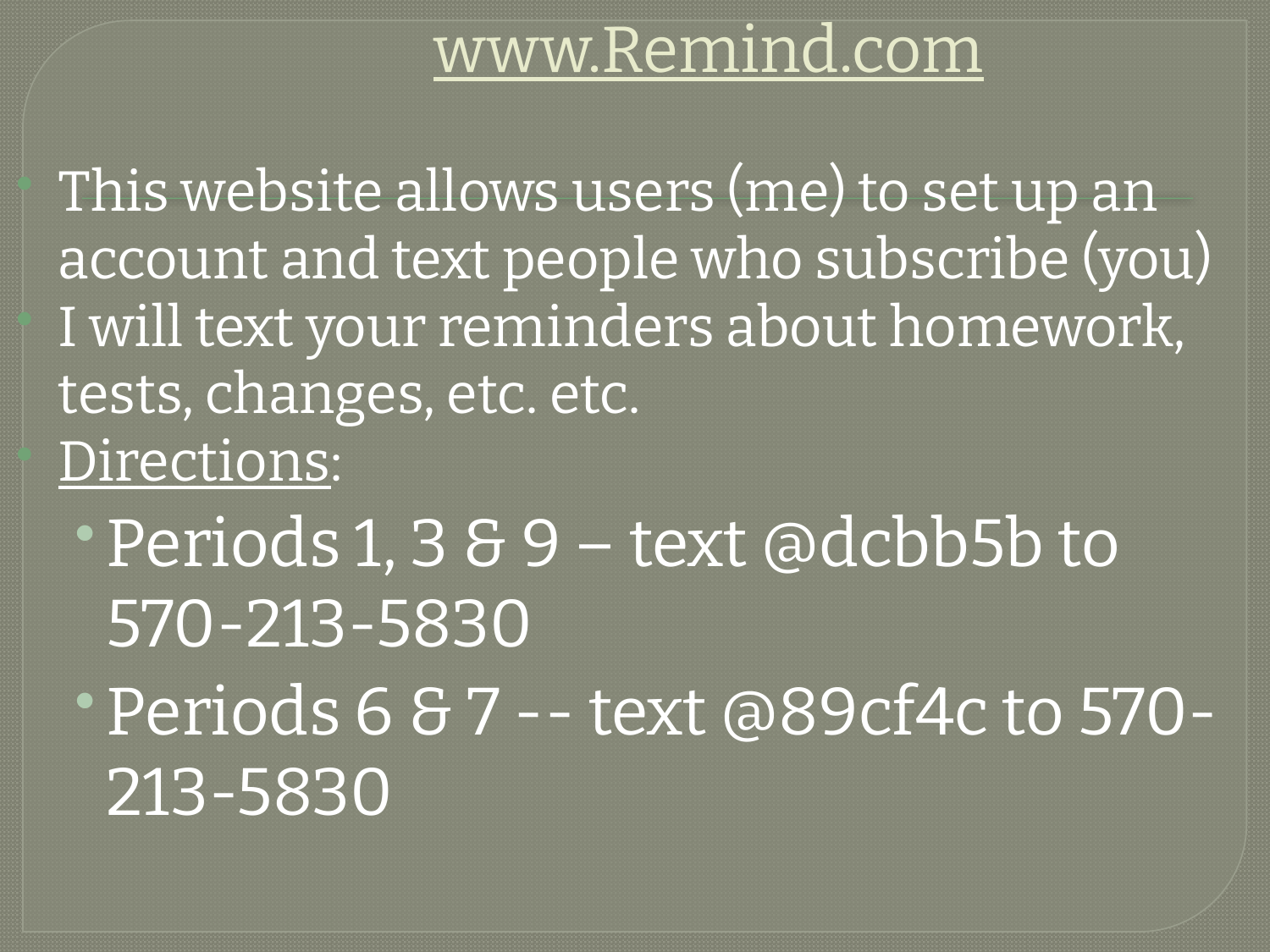

# www.Remind.com
This website allows users (me) to set up an account and text people who subscribe (you)
I will text your reminders about homework, tests, changes, etc. etc.
Directions:
Periods 1, 3 & 9 – text @dcbb5b to 570-213-5830
Periods 6 & 7 -- text @89cf4c to 570-213-5830